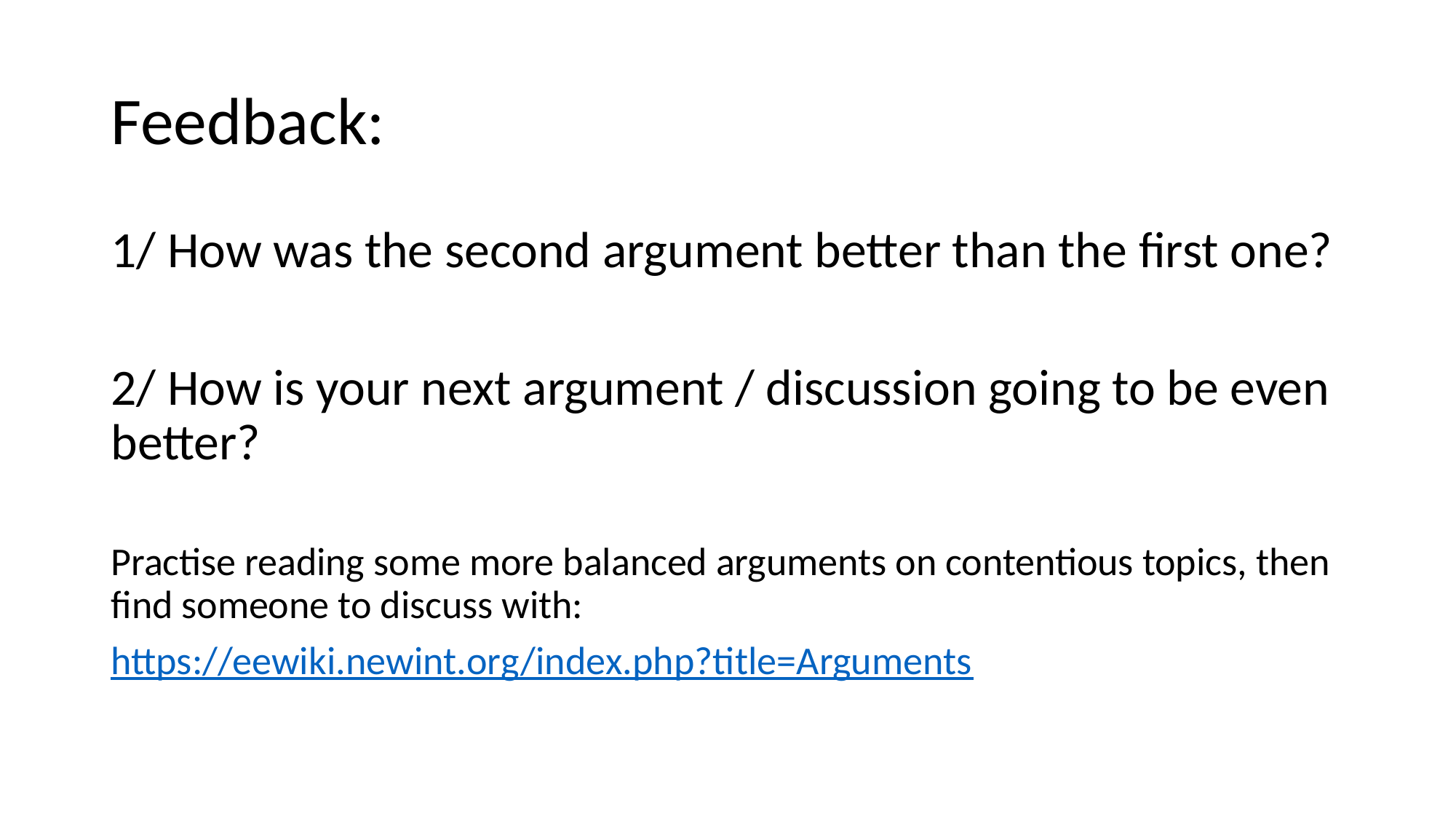

# Feedback:
1/ How was the second argument better than the first one?

2/ How is your next argument / discussion going to be even better?

Practise reading some more balanced arguments on contentious topics, then find someone to discuss with:
https://eewiki.newint.org/index.php?title=Arguments